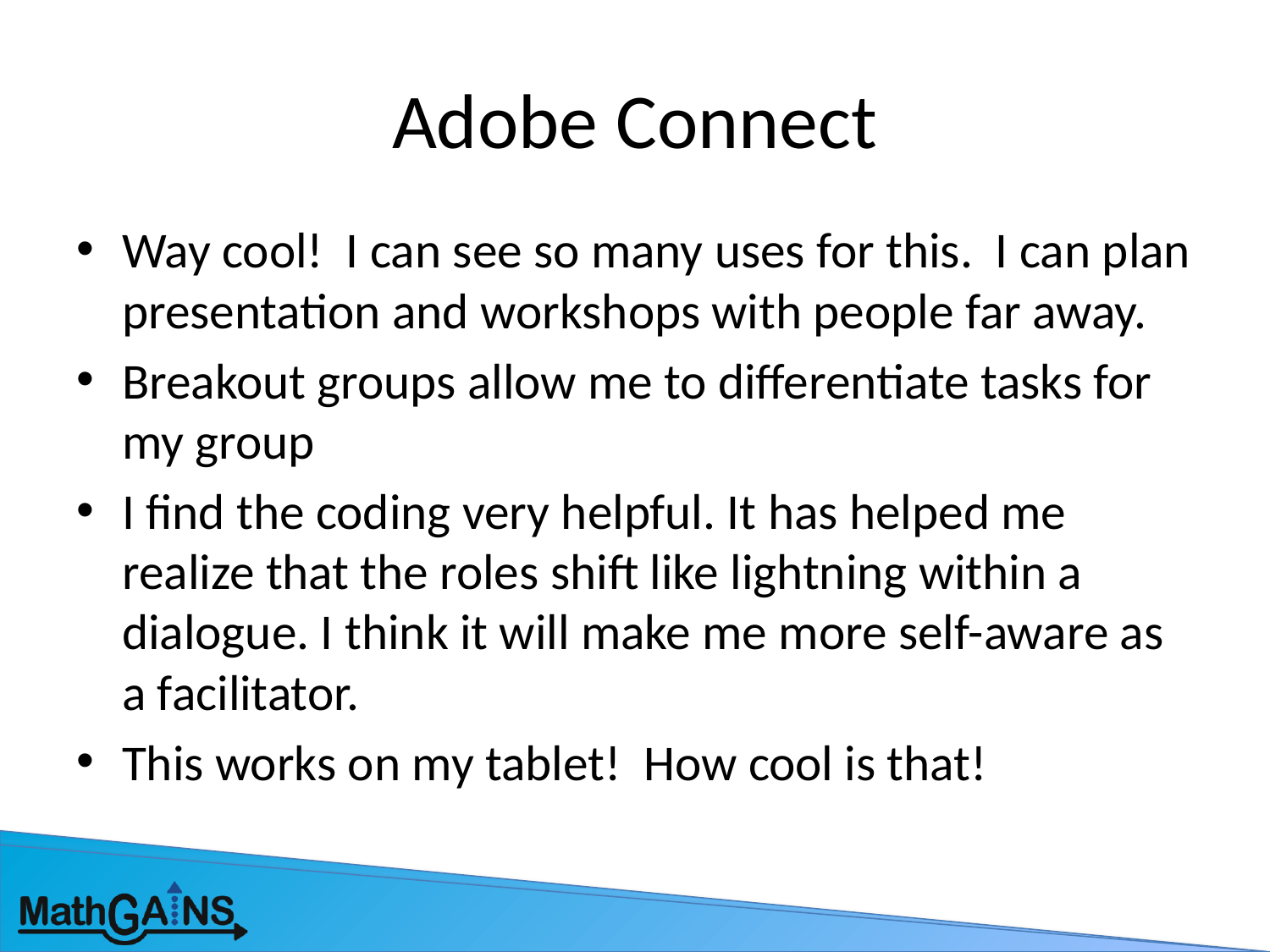

# Adobe Connect
Way cool!  I can see so many uses for this.  I can plan presentation and workshops with people far away.
Breakout groups allow me to differentiate tasks for my group
I find the coding very helpful. It has helped me realize that the roles shift like lightning within a dialogue. I think it will make me more self-aware as a facilitator.
This works on my tablet!  How cool is that!